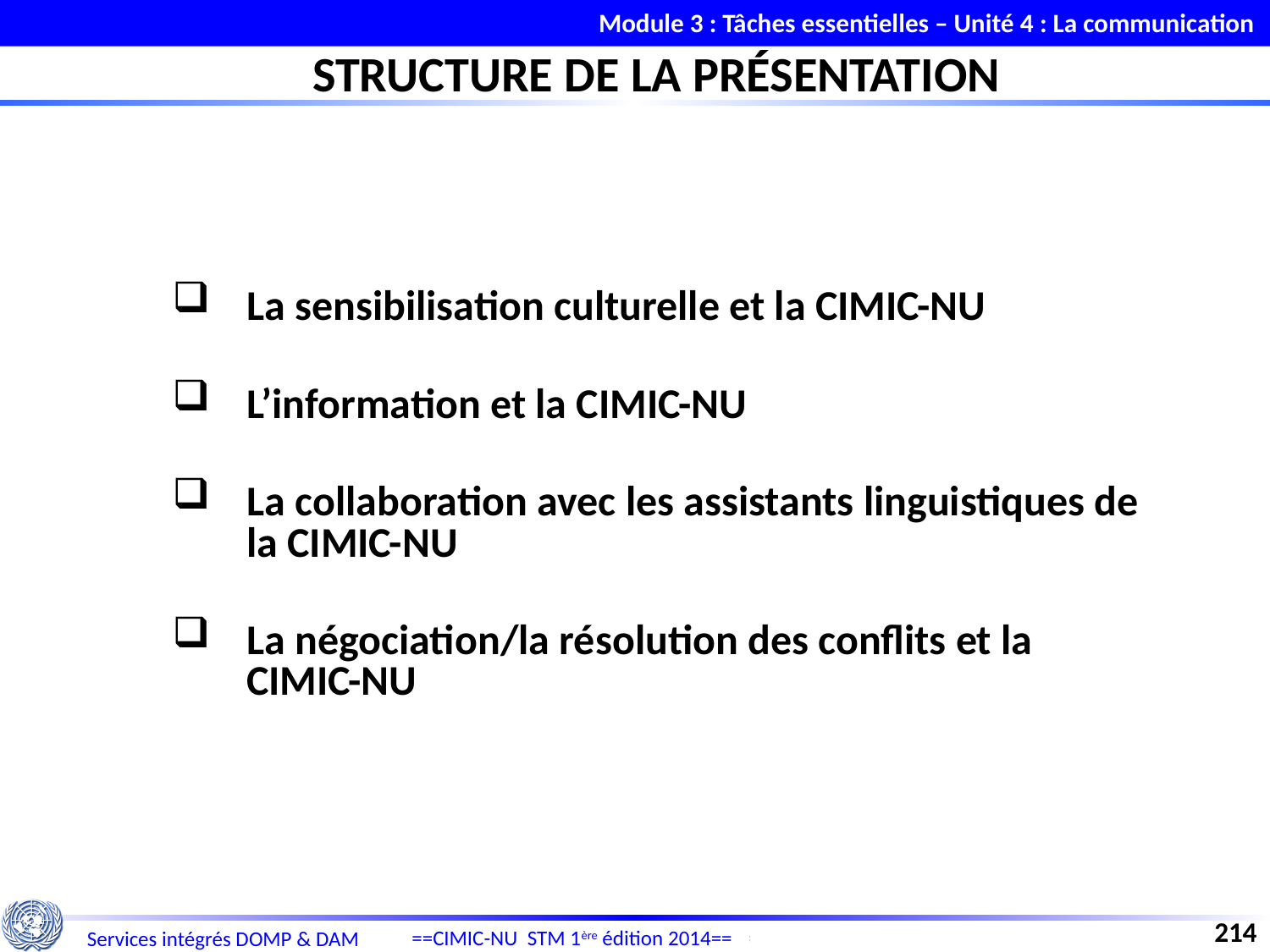

Module 3 : Tâches essentielles – Unité 4 : La communication
STRUCTURE DE LA PRÉSENTATION
La sensibilisation culturelle et la CIMIC-NU

L’information et la CIMIC-NU

La collaboration avec les assistants linguistiques de la CIMIC-NU

La négociation/la résolution des conflits et la CIMIC-NU

214
==CIMIC-NU  STM 1ère édition 2014==
Services intégrés DOMP & DAM